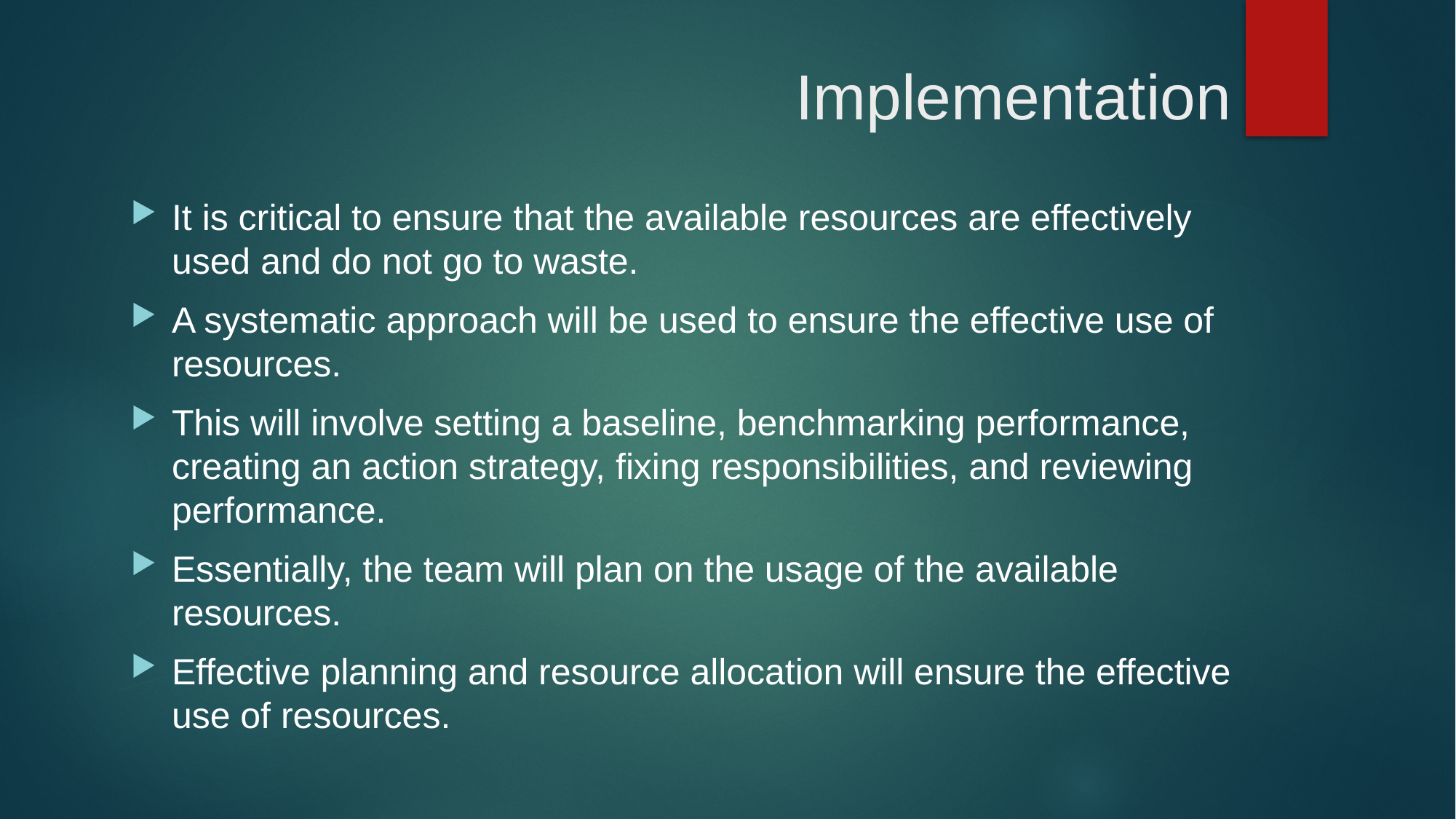

# Implementation
It is critical to ensure that the available resources are effectively used and do not go to waste.
A systematic approach will be used to ensure the effective use of resources.
This will involve setting a baseline, benchmarking performance, creating an action strategy, fixing responsibilities, and reviewing performance.
Essentially, the team will plan on the usage of the available resources.
Effective planning and resource allocation will ensure the effective use of resources.